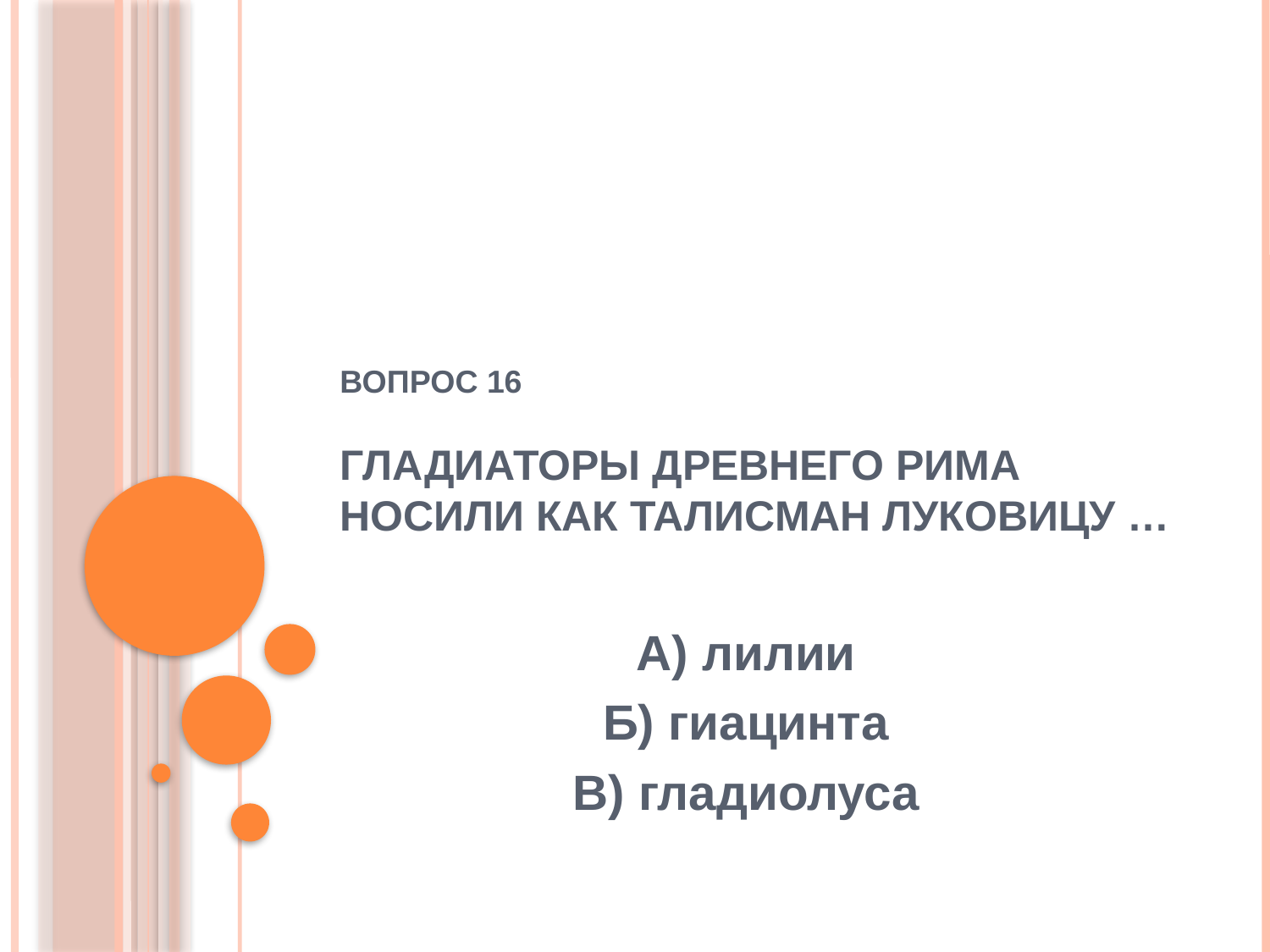

# Вопрос 16 Гладиаторы Древнего Рима носили как талисман луковицу …
А) лилии
Б) гиацинта
В) гладиолуса